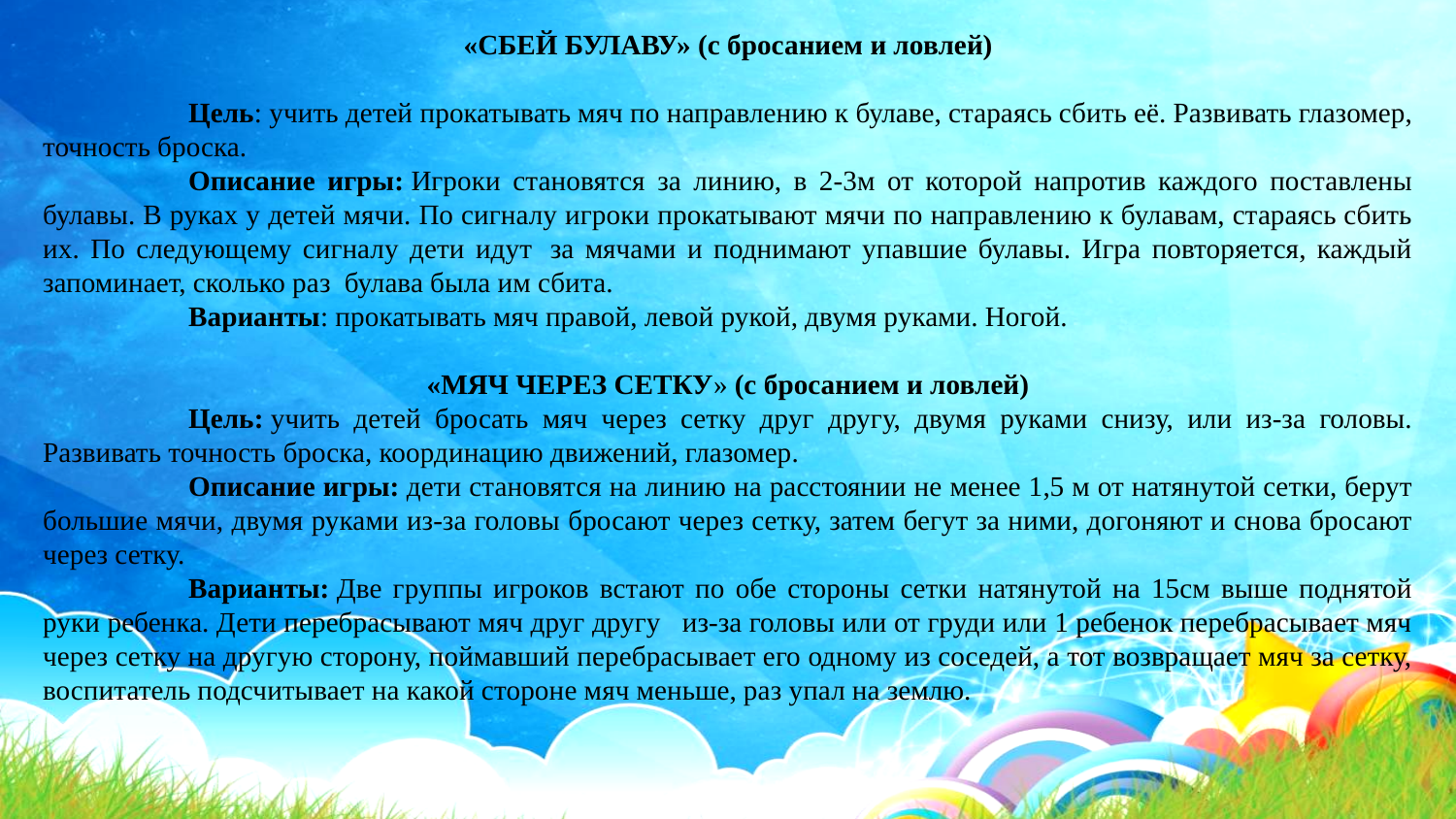

«СБЕЙ БУЛАВУ» (с бросанием и ловлей)

	Цель: учить детей прокатывать мяч по направлению к булаве, стараясь сбить её. Развивать глазомер, точность броска.
	Описание игры: Игроки становятся за линию, в 2-3м от которой напротив каждого поставлены булавы. В руках у детей мячи. По сигналу игроки прокатывают мячи по направлению к булавам, стараясь сбить их. По следующему сигналу дети идут  за мячами и поднимают упавшие булавы. Игра повторяется, каждый запоминает, сколько раз  булава была им сбита.
	Варианты: прокатывать мяч правой, левой рукой, двумя руками. Ногой.

«МЯЧ ЧЕРЕЗ СЕТКУ» (с бросанием и ловлей)
	Цель: учить детей бросать мяч через сетку друг другу, двумя руками снизу, или из-за головы. Развивать точность броска, координацию движений, глазомер.
	Описание игры: дети становятся на линию на расстоянии не менее 1,5 м от натянутой сетки, берут большие мячи, двумя руками из-за головы бросают через сетку, затем бегут за ними, догоняют и снова бросают через сетку.
	Варианты: Две группы игроков встают по обе стороны сетки натянутой на 15см выше поднятой руки ребенка. Дети перебрасывают мяч друг другу   из-за головы или от груди или 1 ребенок перебрасывает мяч через сетку на другую сторону, поймавший перебрасывает его одному из соседей, а тот возвращает мяч за сетку, воспитатель подсчитывает на какой стороне мяч меньше, раз упал на землю.